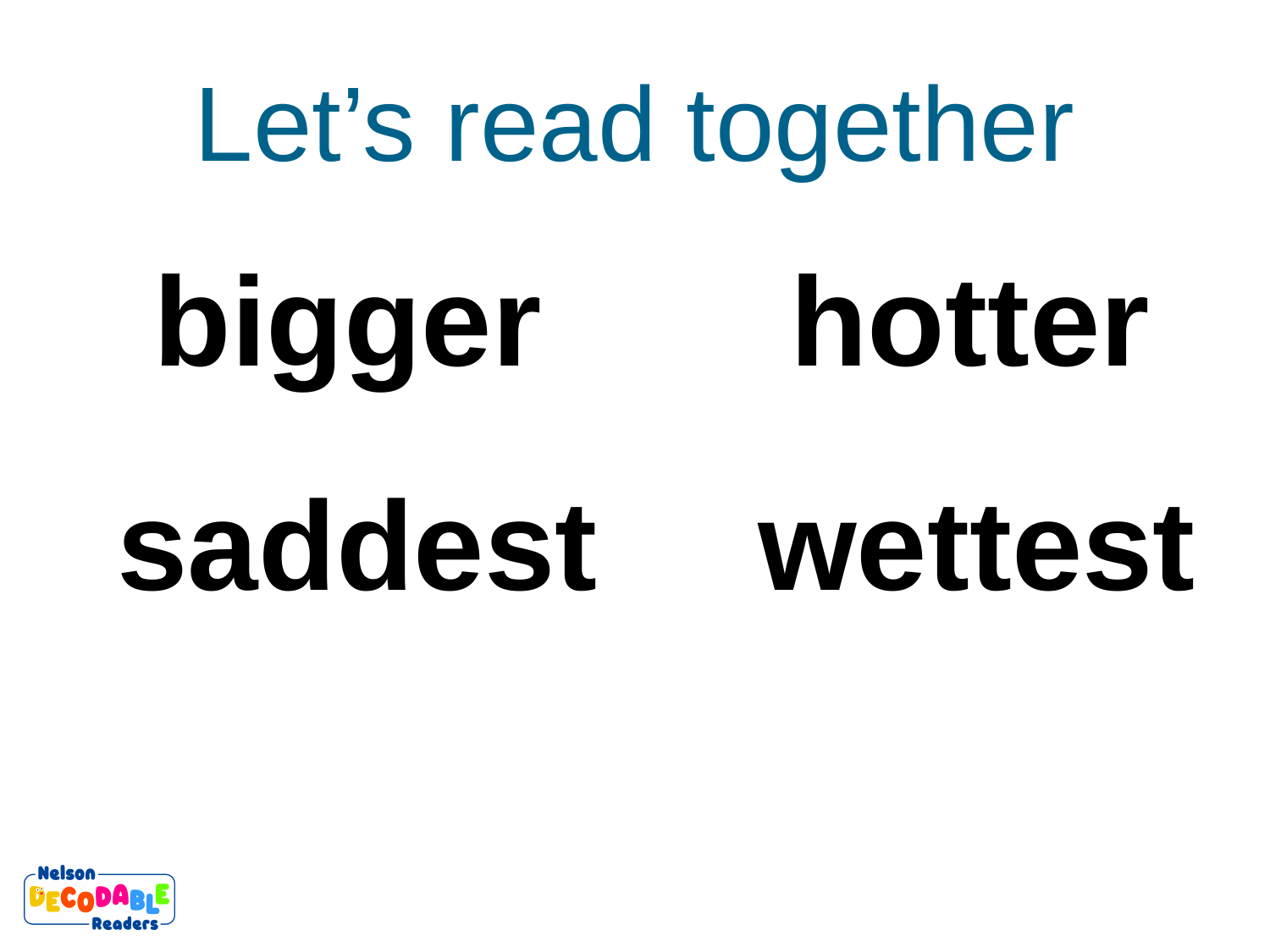

Let’s read together
bigger
hotter
saddest
wettest